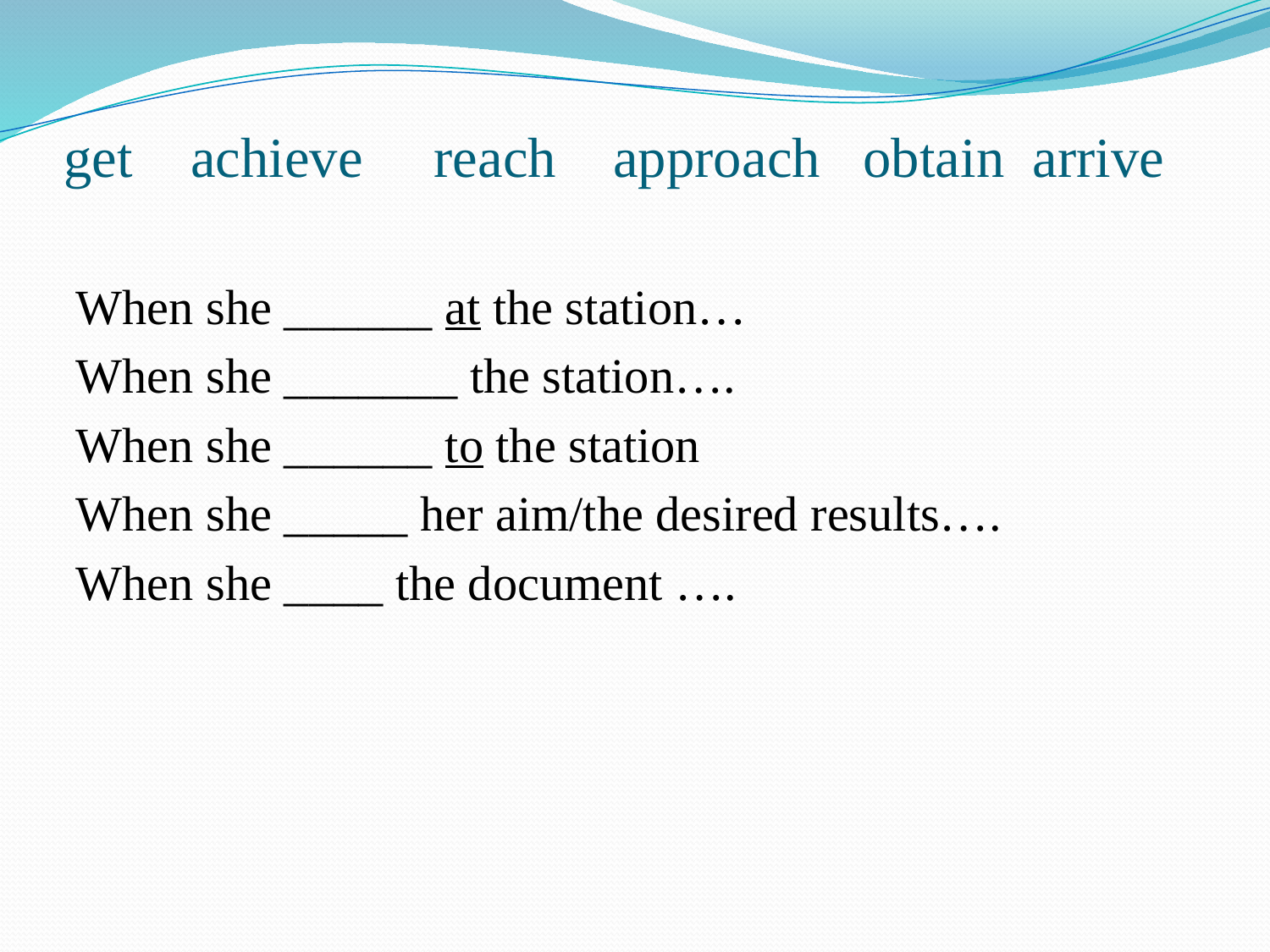

# get    	achieve     reach    approach   obtain  arrive
When she ______ at the station…
When she _______ the station….
When she ______ to the station
When she _____ her aim/the desired results….
When she ____ the document ….